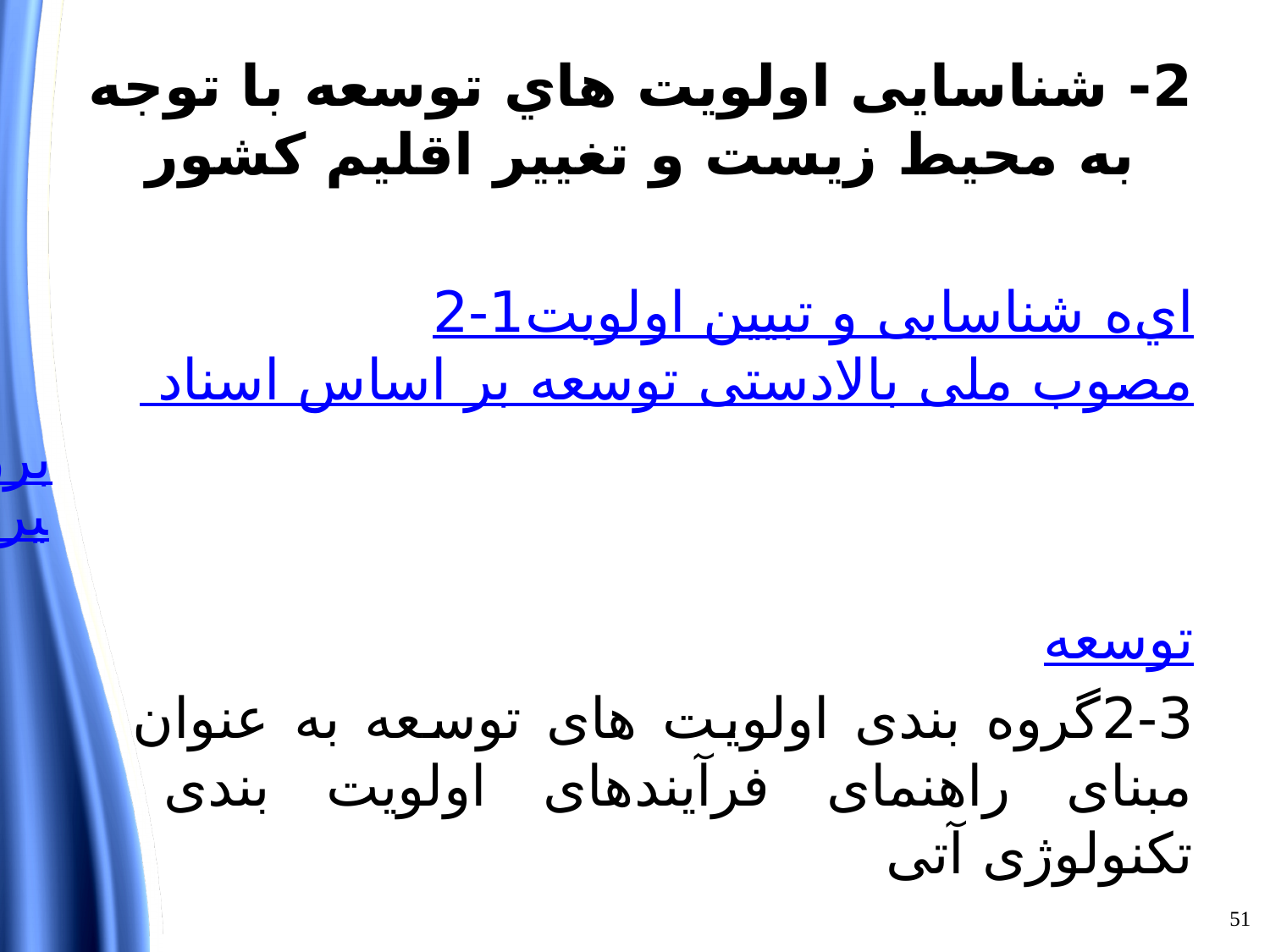

# 2	- شناسایی اولویت هاي توسعه با توجه به محیط زیست و تغییر اقلیم کشور
2-1	شناسایی و تبیین اولویت هاي توسعه بر اساس اسناد بالادستی مصوب ملی
2-2	بررسی تاثیرات بلند مدت و کوتاه مدت تغییرات اقلیم و محیط زیست کشور بر اولویت های توسعه
2-3	گروه بندی اولویت های توسعه به عنوان مبنای راهنمای فرآیندهای اولویت بندی تکنولوژی آتی
51